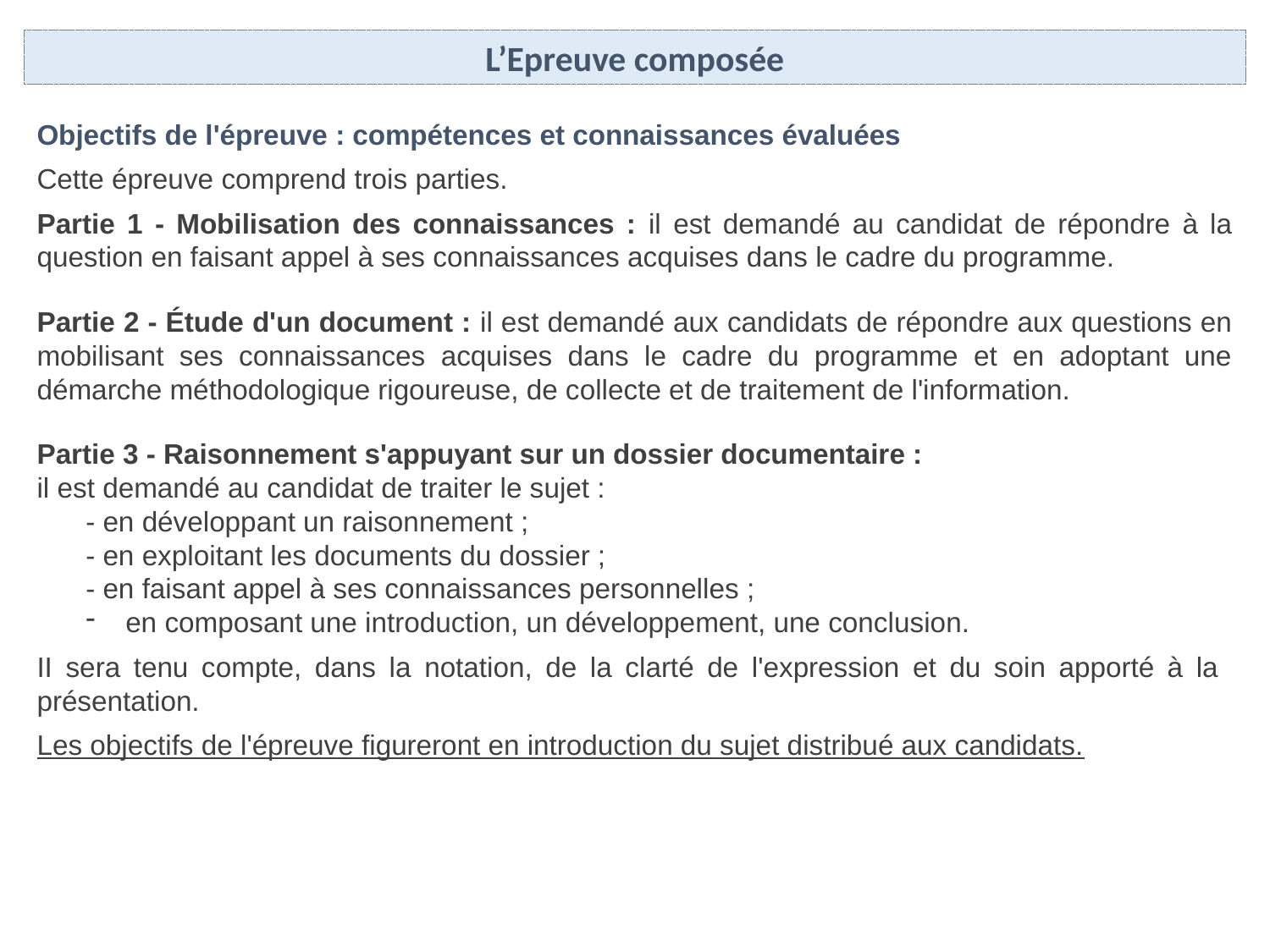

L’Epreuve composée
Objectifs de l'épreuve : compétences et connaissances évaluées
Cette épreuve comprend trois parties.
Partie 1 - Mobilisation des connaissances : il est demandé au candidat de répondre à la question en faisant appel à ses connaissances acquises dans le cadre du programme.
Partie 2 - Étude d'un document : il est demandé aux candidats de répondre aux questions en mobilisant ses connaissances acquises dans le cadre du programme et en adoptant une démarche méthodologique rigoureuse, de collecte et de traitement de l'information.
Partie 3 - Raisonnement s'appuyant sur un dossier documentaire :
il est demandé au candidat de traiter le sujet :
- en développant un raisonnement ;
- en exploitant les documents du dossier ;
- en faisant appel à ses connaissances personnelles ;
en composant une introduction, un développement, une conclusion.
II sera tenu compte, dans la notation, de la clarté de l'expression et du soin apporté à la présentation.
Les objectifs de l'épreuve figureront en introduction du sujet distribué aux candidats.